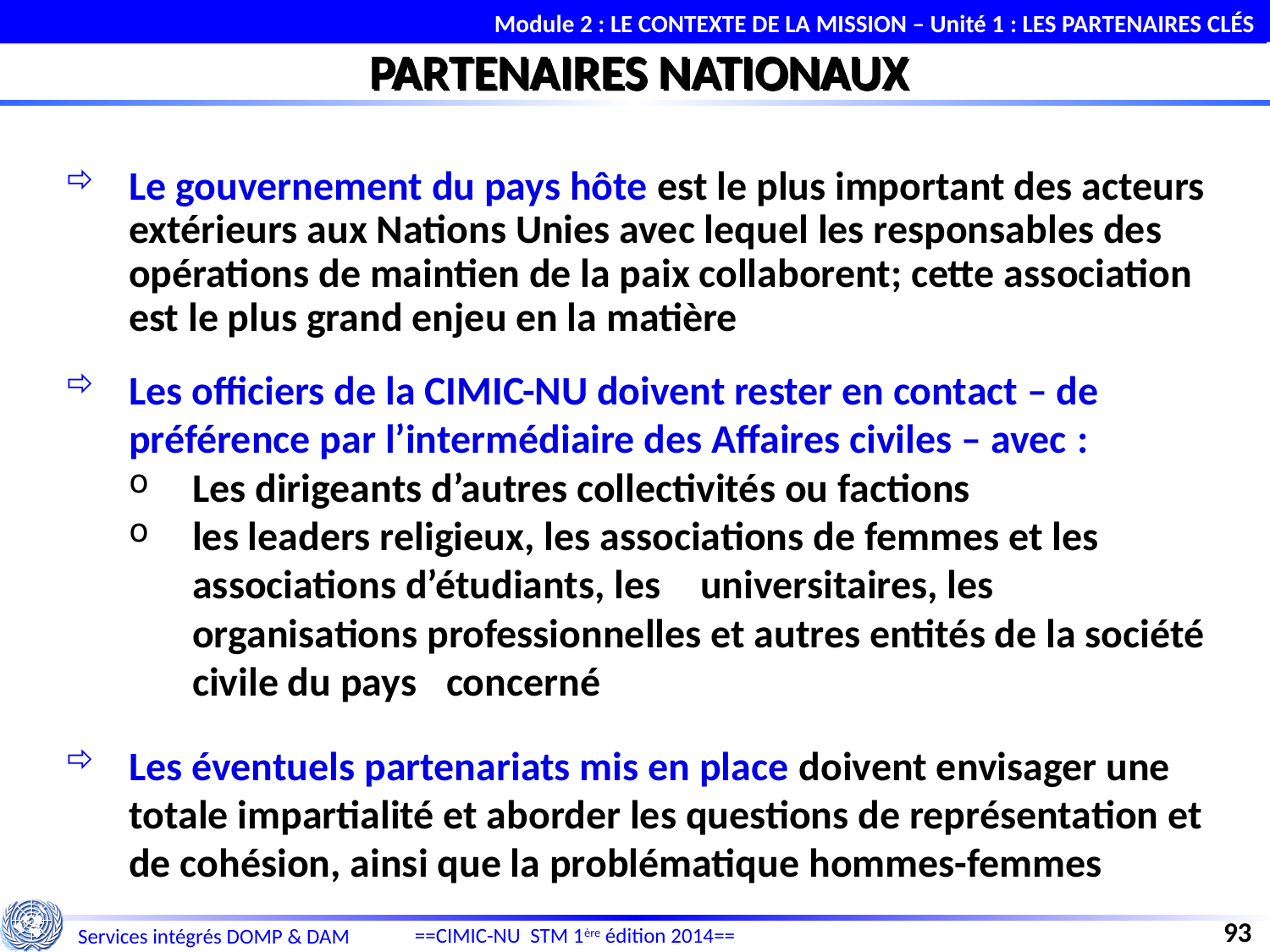

Module 2 : LE CONTEXTE DE LA MISSION – Unité 1 : LES PARTENAIRES CLÉS
PARTENAIRES NATIONAUX
Le gouvernement du pays hôte est le plus important des acteurs extérieurs aux Nations Unies avec lequel les responsables des opérations de maintien de la paix collaborent; cette association est le plus grand enjeu en la matière

Les officiers de la CIMIC-NU doivent rester en contact – de préférence par l’intermédiaire des Affaires civiles – avec :
Les dirigeants d’autres collectivités ou factions
les leaders religieux, les associations de femmes et les associations d’étudiants, les 	universitaires, les organisations professionnelles et autres entités de la société civile du pays 	concerné

Les éventuels partenariats mis en place doivent envisager une totale impartialité et aborder les questions de représentation et de cohésion, ainsi que la problématique hommes-femmes

93
==CIMIC-NU  STM 1ère édition 2014==
Services intégrés DOMP & DAM